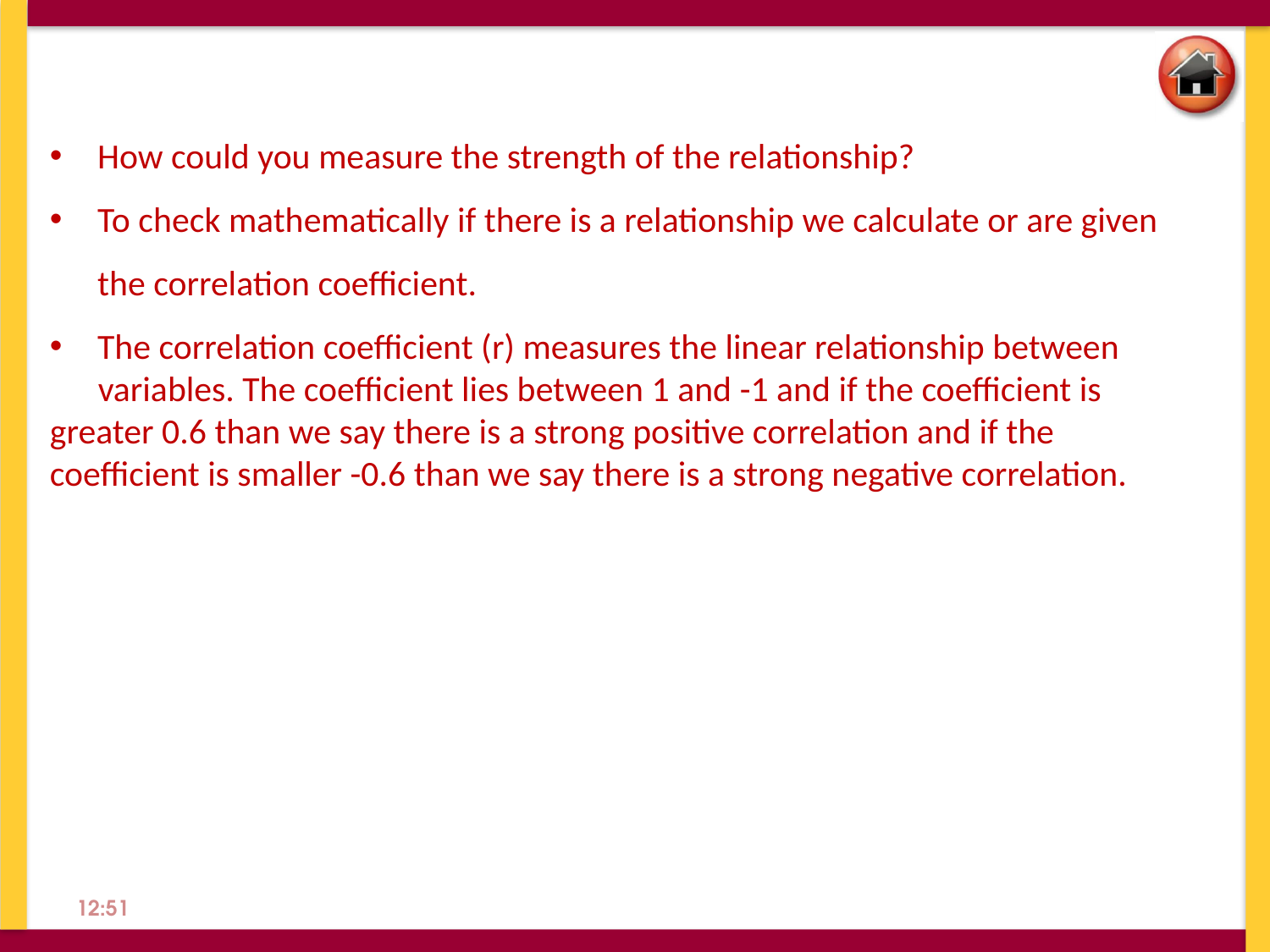

How could you measure the strength of the relationship?
To check mathematically if there is a relationship we calculate or are given the correlation coefficient.
The correlation coefficient (r) measures the linear relationship between
      variables. The coefficient lies between 1 and -1 and if the coefficient is 	greater 0.6 than we say there is a strong positive correlation and if the 	coefficient is smaller -0.6 than we say there is a strong negative correlation.
12:51